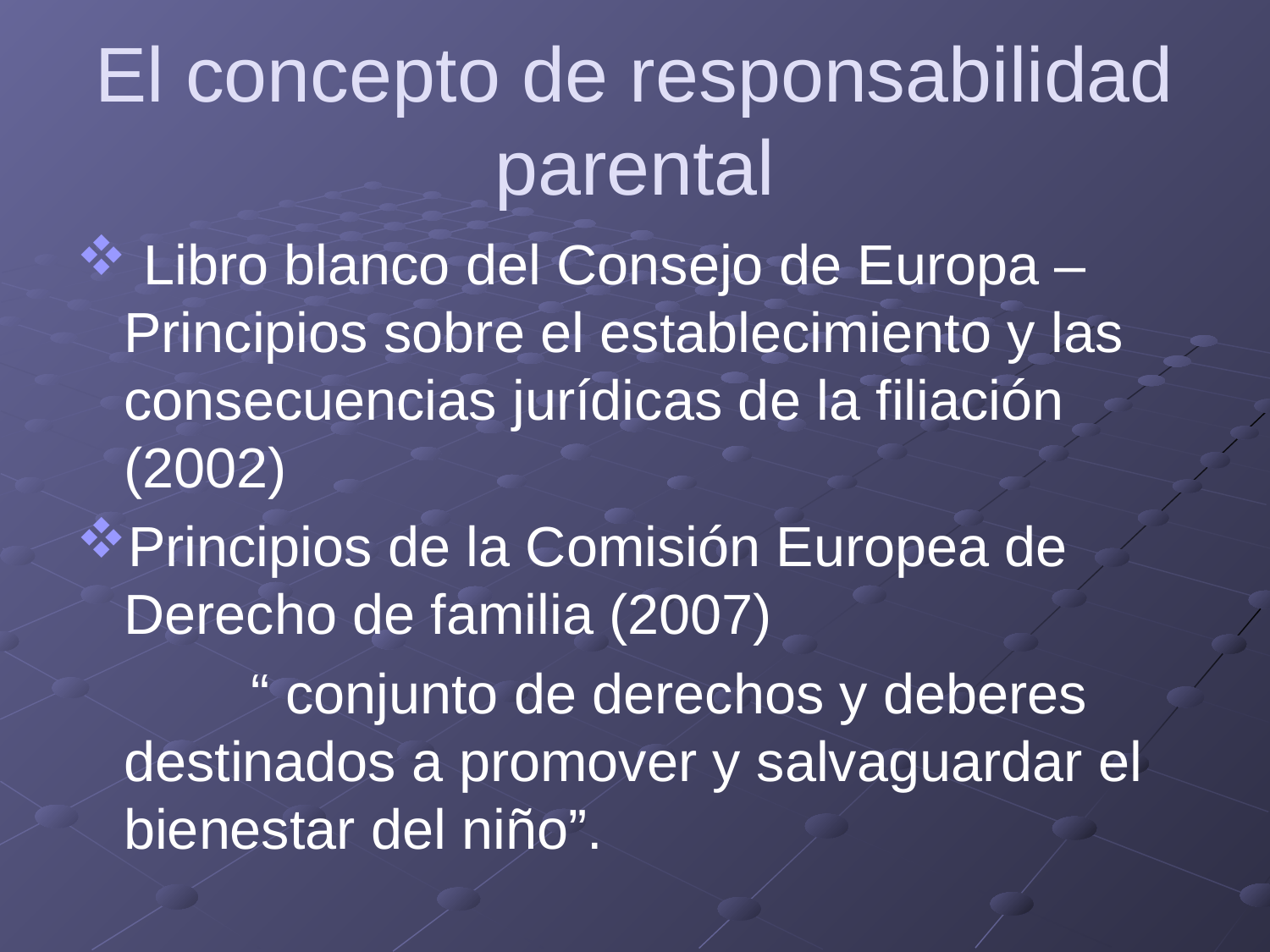

# El concepto de responsabilidad parental
 Libro blanco del Consejo de Europa – Principios sobre el establecimiento y las consecuencias jurídicas de la filiación (2002)
Principios de la Comisión Europea de Derecho de familia (2007)
		“ conjunto de derechos y deberes destinados a promover y salvaguardar el bienestar del niño”.